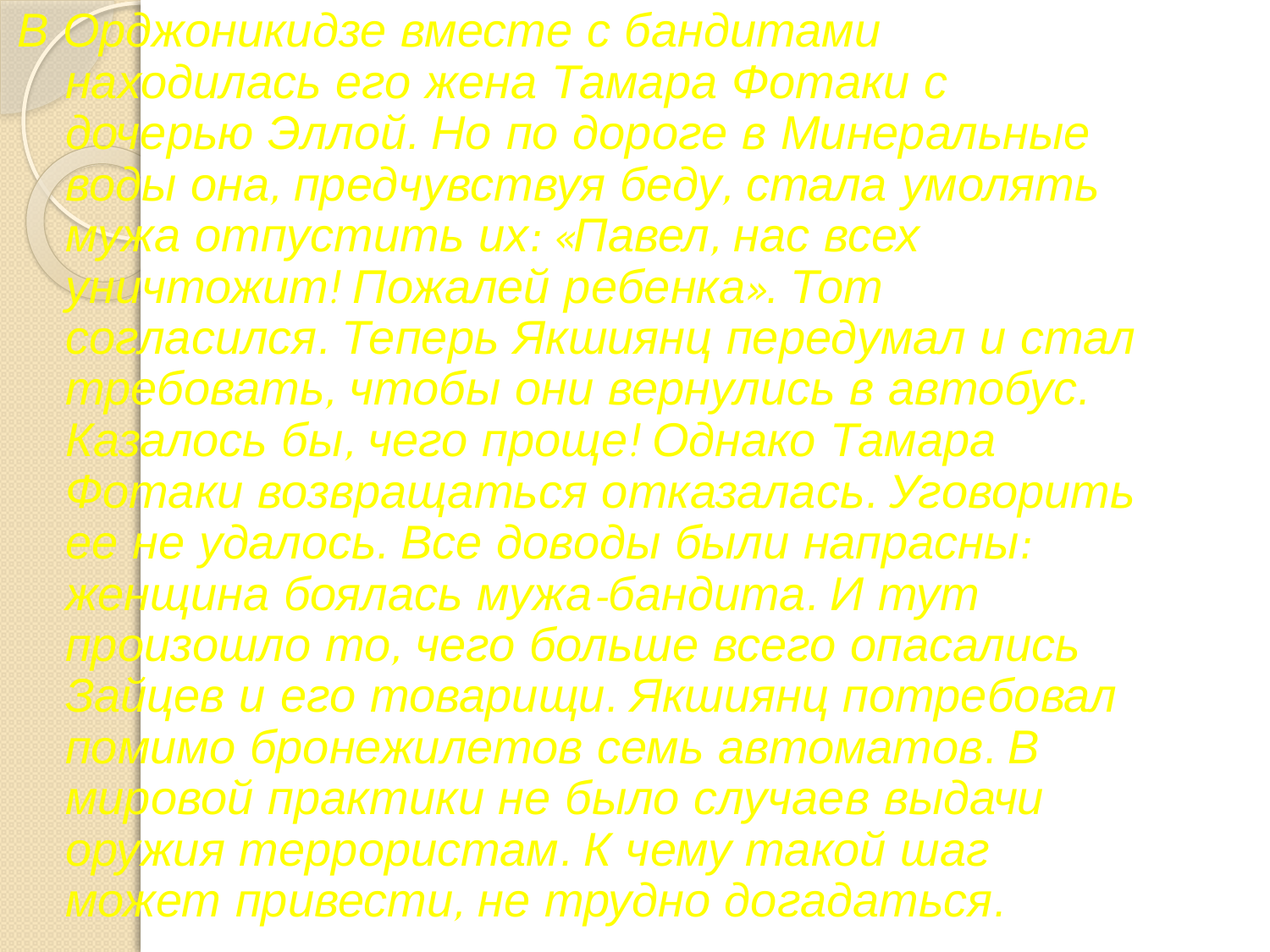

В Орджоникидзе вместе с бандитами находилась его жена Тамара Фотаки с дочерью Эллой. Но по дороге в Минеральные воды она, предчувствуя беду, стала умолять мужа отпустить их: «Павел, нас всех уничтожит! Пожалей ребенка». Тот согласился. Теперь Якшиянц передумал и стал требовать, чтобы они вернулись в автобус. Казалось бы, чего проще! Однако Тамара Фотаки возвращаться отказалась. Уговорить ее не удалось. Все доводы были напрасны: женщина боялась мужа-бандита. И тут произошло то, чего больше всего опасались Зайцев и его товарищи. Якшиянц потребовал помимо бронежилетов семь автоматов. В мировой практики не было случаев выдачи оружия террористам. К чему такой шаг может привести, не трудно догадаться.